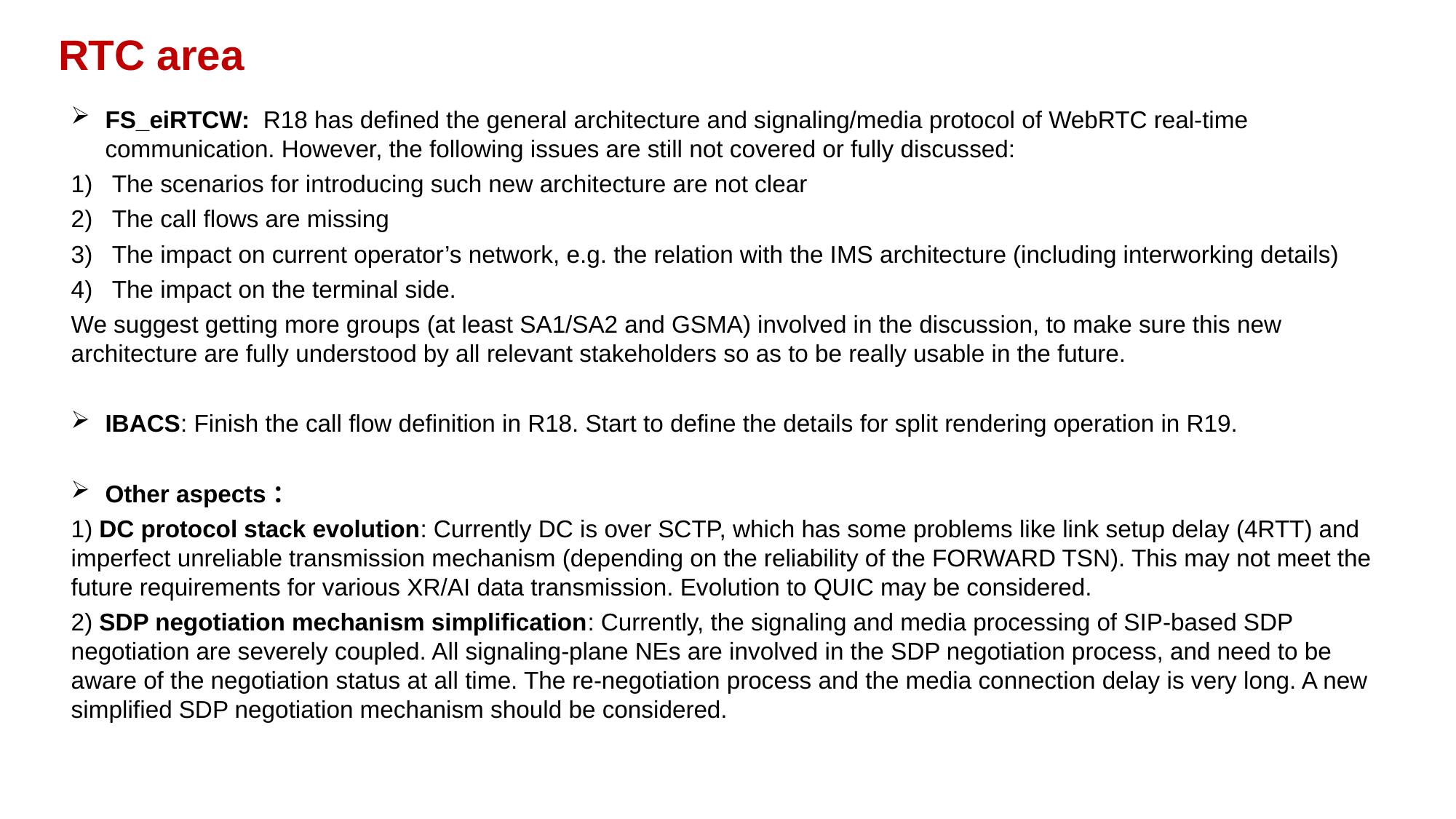

RTC area
FS_eiRTCW:  R18 has defined the general architecture and signaling/media protocol of WebRTC real-time communication. However, the following issues are still not covered or fully discussed:
The scenarios for introducing such new architecture are not clear
The call flows are missing
The impact on current operator’s network, e.g. the relation with the IMS architecture (including interworking details)
The impact on the terminal side.
We suggest getting more groups (at least SA1/SA2 and GSMA) involved in the discussion, to make sure this new architecture are fully understood by all relevant stakeholders so as to be really usable in the future.

IBACS: Finish the call flow definition in R18. Start to define the details for split rendering operation in R19.

Other aspects：
1) DC protocol stack evolution: Currently DC is over SCTP, which has some problems like link setup delay (4RTT) and imperfect unreliable transmission mechanism (depending on the reliability of the FORWARD TSN). This may not meet the future requirements for various XR/AI data transmission. Evolution to QUIC may be considered.
2) SDP negotiation mechanism simplification: Currently, the signaling and media processing of SIP-based SDP negotiation are severely coupled. All signaling-plane NEs are involved in the SDP negotiation process, and need to be aware of the negotiation status at all time. The re-negotiation process and the media connection delay is very long. A new simplified SDP negotiation mechanism should be considered.